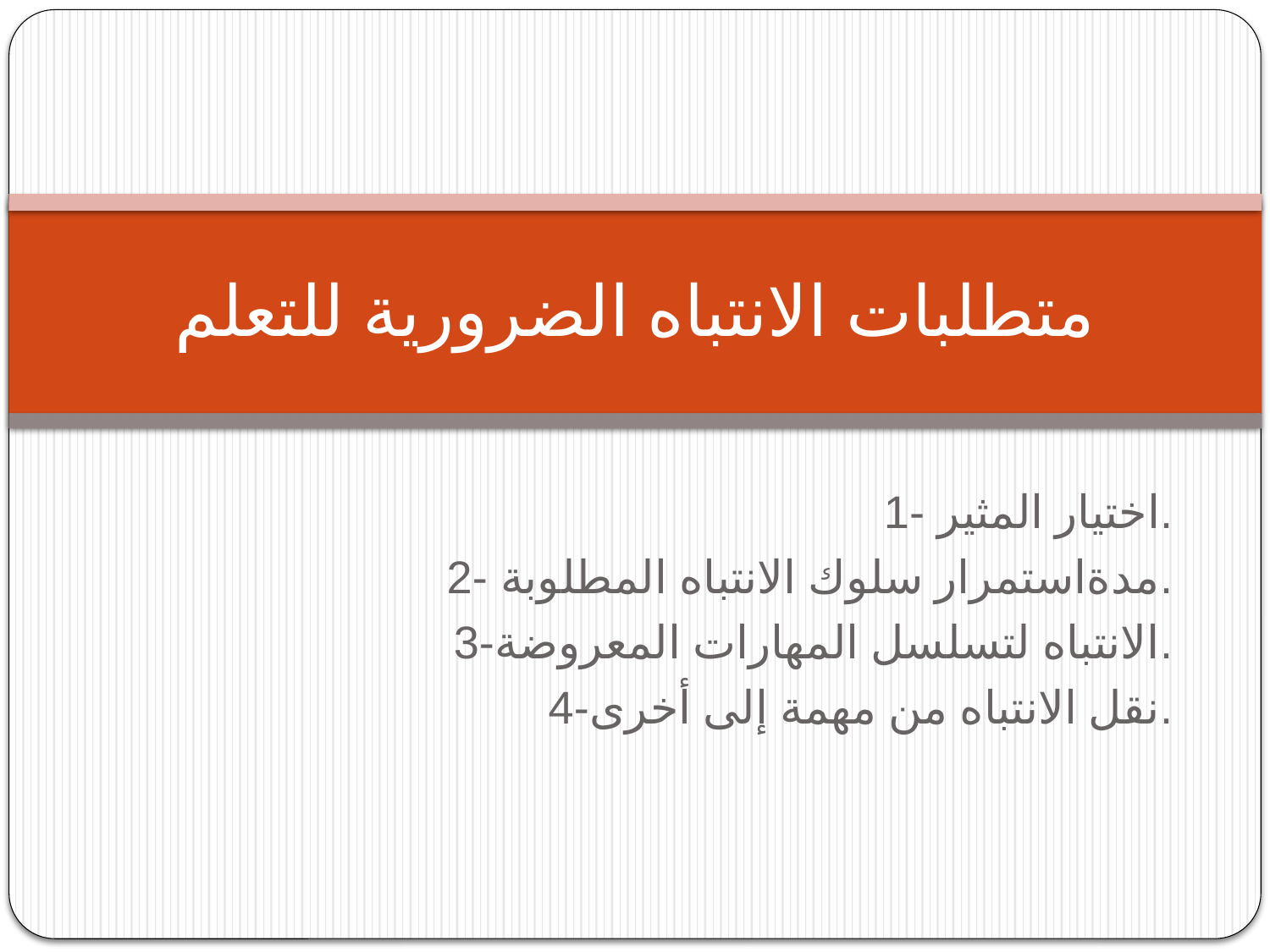

# متطلبات الانتباه الضرورية للتعلم
1- اختيار المثير.
2- مدةاستمرار سلوك الانتباه المطلوبة.
3-الانتباه لتسلسل المهارات المعروضة.
4-نقل الانتباه من مهمة إلى أخرى.